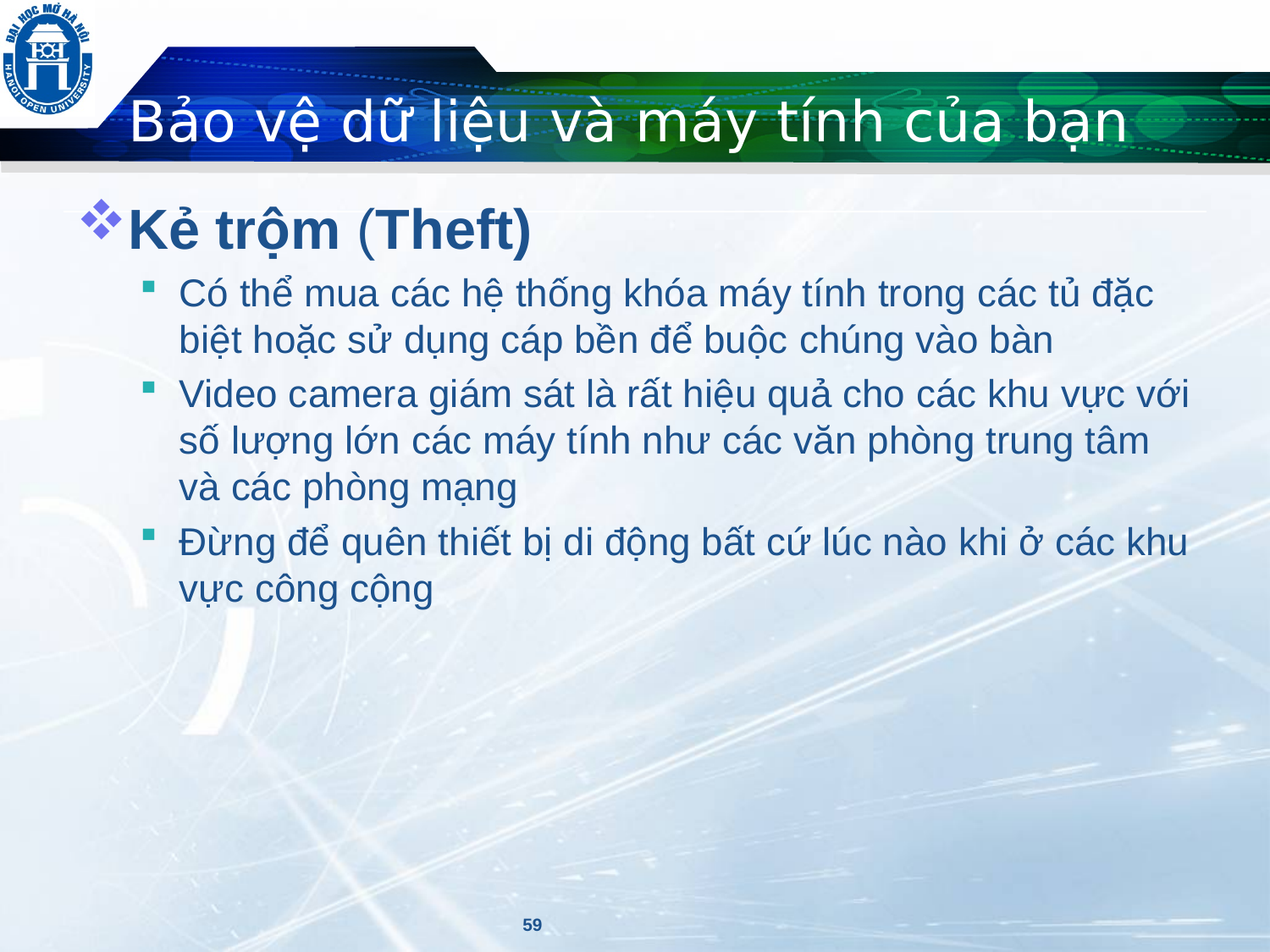

# Bảo vệ dữ liệu và máy tính của bạn
Kẻ trộm (Theft)
Có thể mua các hệ thống khóa máy tính trong các tủ đặc biệt hoặc sử dụng cáp bền để buộc chúng vào bàn
Video camera giám sát là rất hiệu quả cho các khu vực với số lượng lớn các máy tính như các văn phòng trung tâm và các phòng mạng
Đừng để quên thiết bị di động bất cứ lúc nào khi ở các khu vực công cộng
59